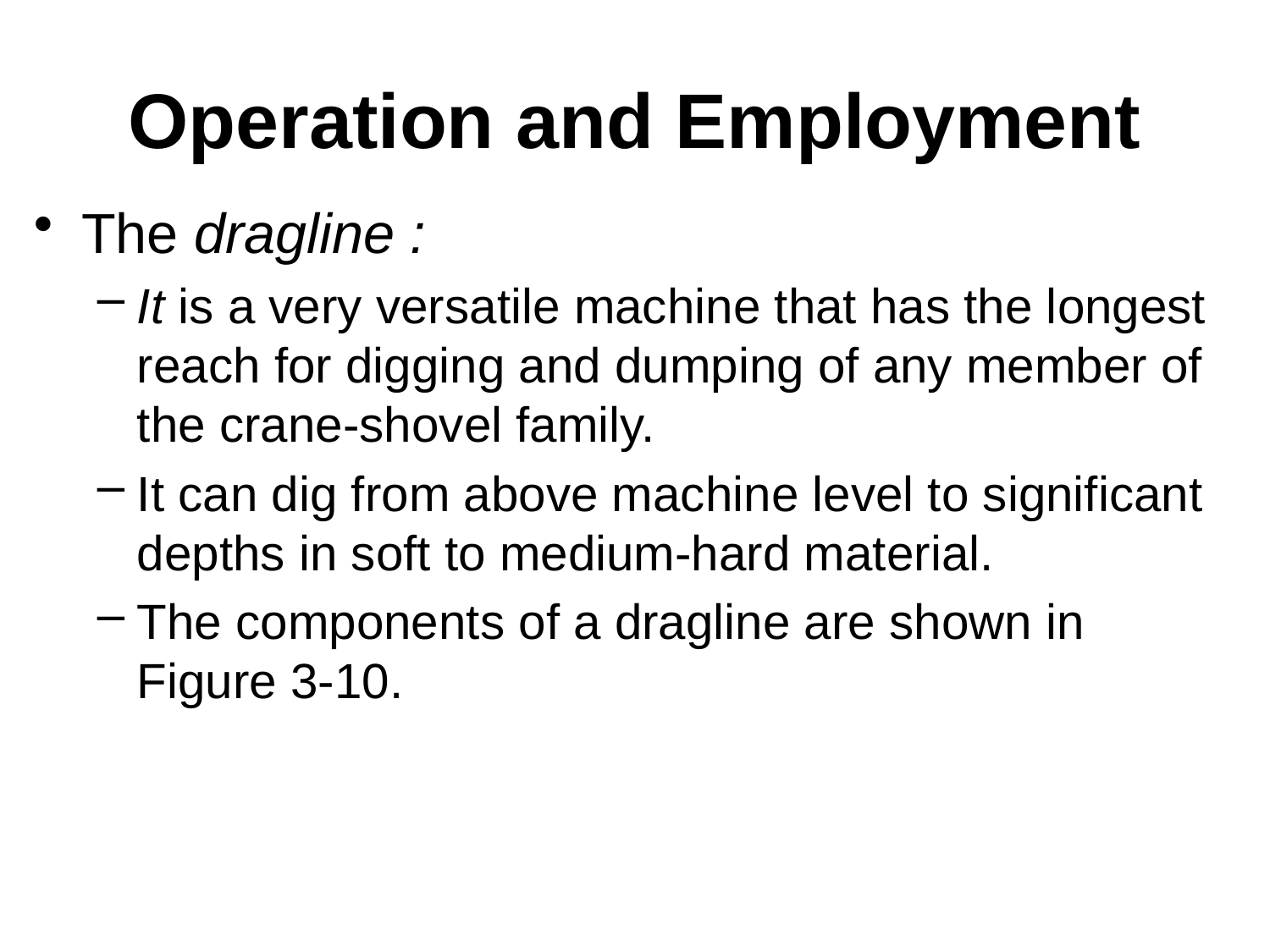

# Operation and Employment
The dragline :
It is a very versatile machine that has the longest reach for digging and dumping of any member of the crane-shovel family.
It can dig from above machine level to significant depths in soft to medium-hard material.
The components of a dragline are shown in Figure 3-10.